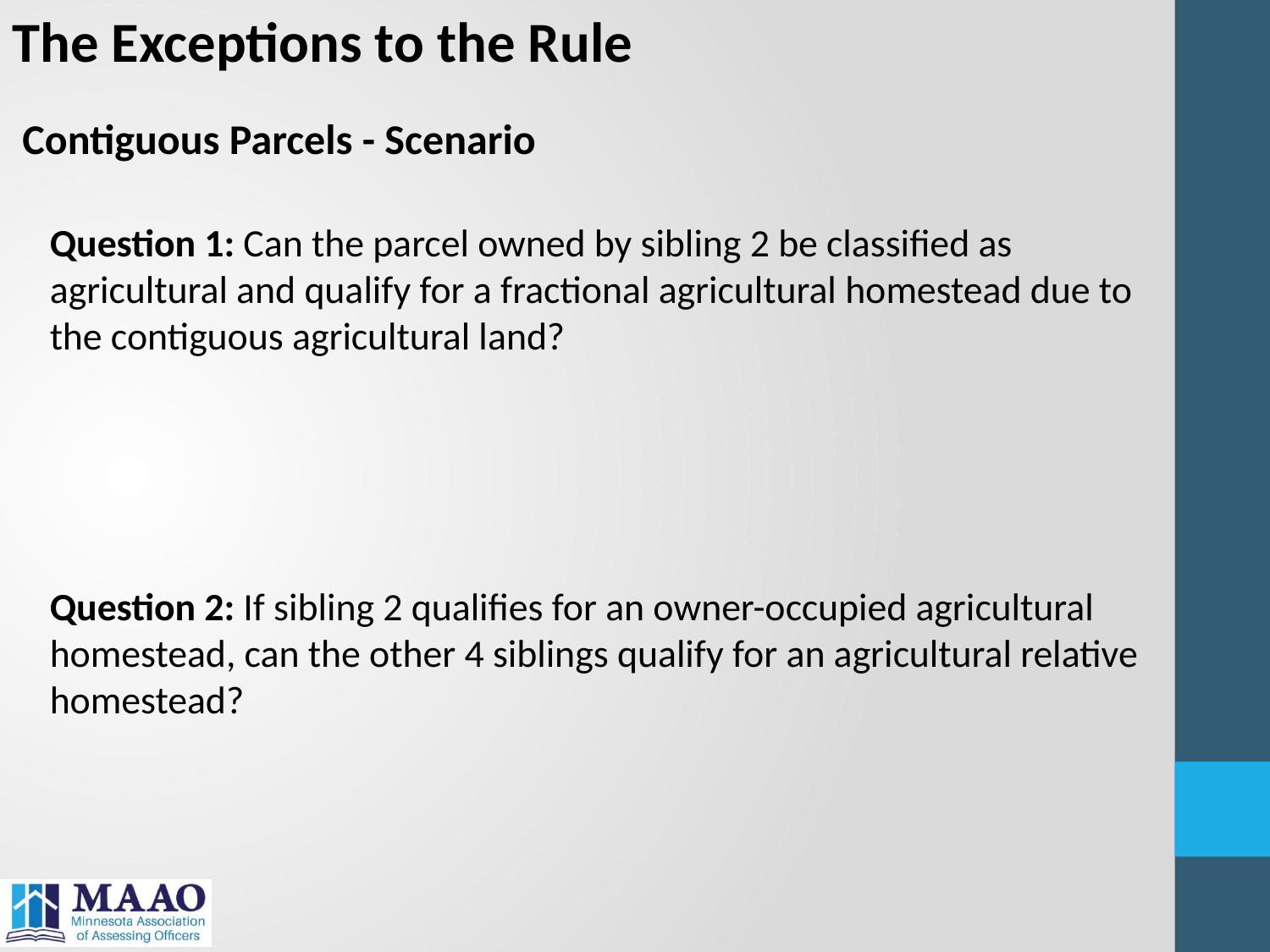

The Exceptions to the Rule
Contiguous Parcels - Scenario
Question 1: Can the parcel owned by sibling 2 be classified as agricultural and qualify for a fractional agricultural homestead due to the contiguous agricultural land?

Question 2: If sibling 2 qualifies for an owner-occupied agricultural homestead, can the other 4 siblings qualify for an agricultural relative homestead?